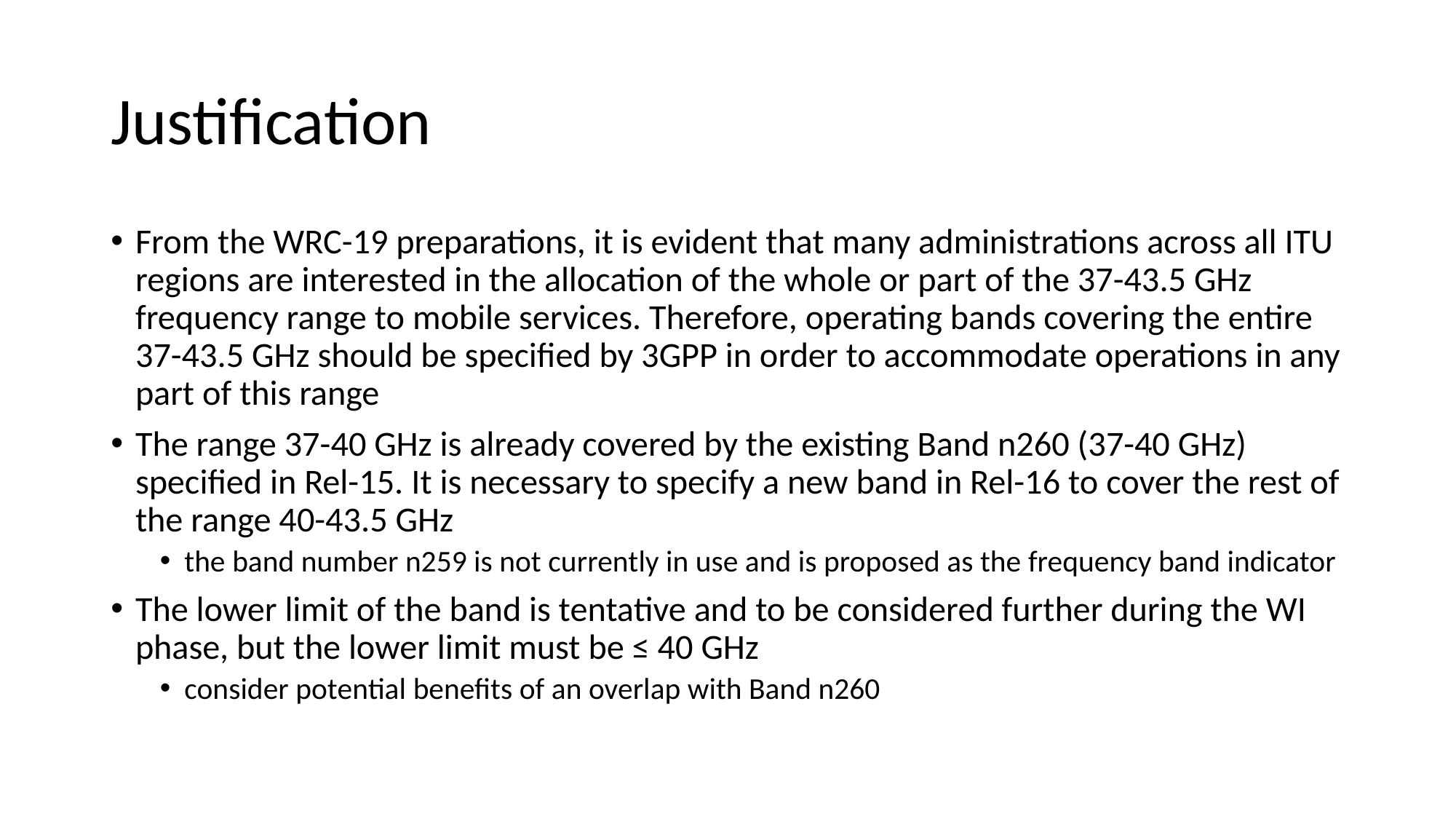

# Justification
From the WRC-19 preparations, it is evident that many administrations across all ITU regions are interested in the allocation of the whole or part of the 37-43.5 GHz frequency range to mobile services. Therefore, operating bands covering the entire 37-43.5 GHz should be specified by 3GPP in order to accommodate operations in any part of this range
The range 37-40 GHz is already covered by the existing Band n260 (37-40 GHz) specified in Rel-15. It is necessary to specify a new band in Rel-16 to cover the rest of the range 40-43.5 GHz
the band number n259 is not currently in use and is proposed as the frequency band indicator
The lower limit of the band is tentative and to be considered further during the WI phase, but the lower limit must be ≤ 40 GHz
consider potential benefits of an overlap with Band n260